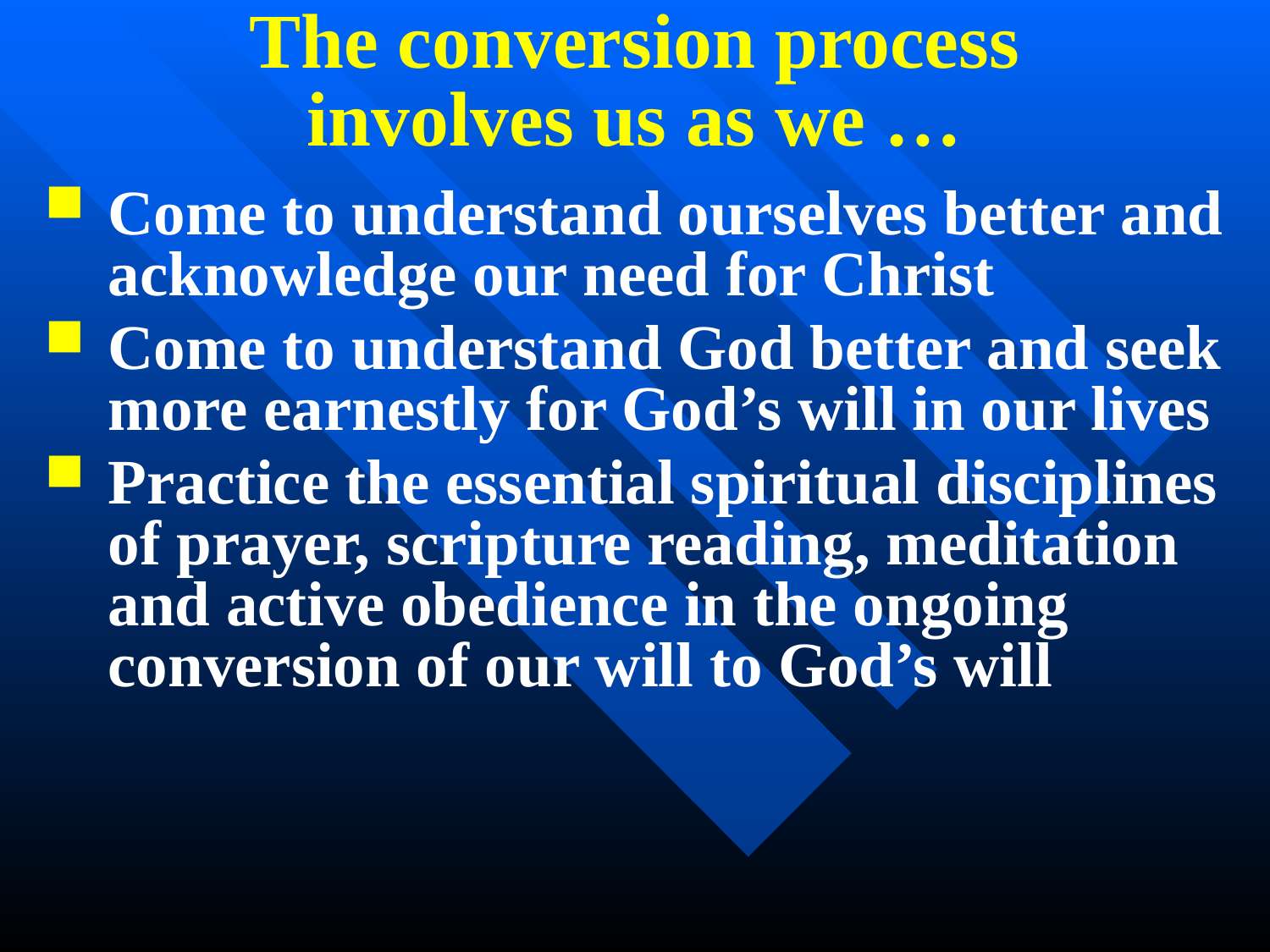

The conversion process
involves us as we …
Come to understand ourselves better and acknowledge our need for Christ
Come to understand God better and seek more earnestly for God’s will in our lives
Practice the essential spiritual disciplines of prayer, scripture reading, meditation and active obedience in the ongoing conversion of our will to God’s will